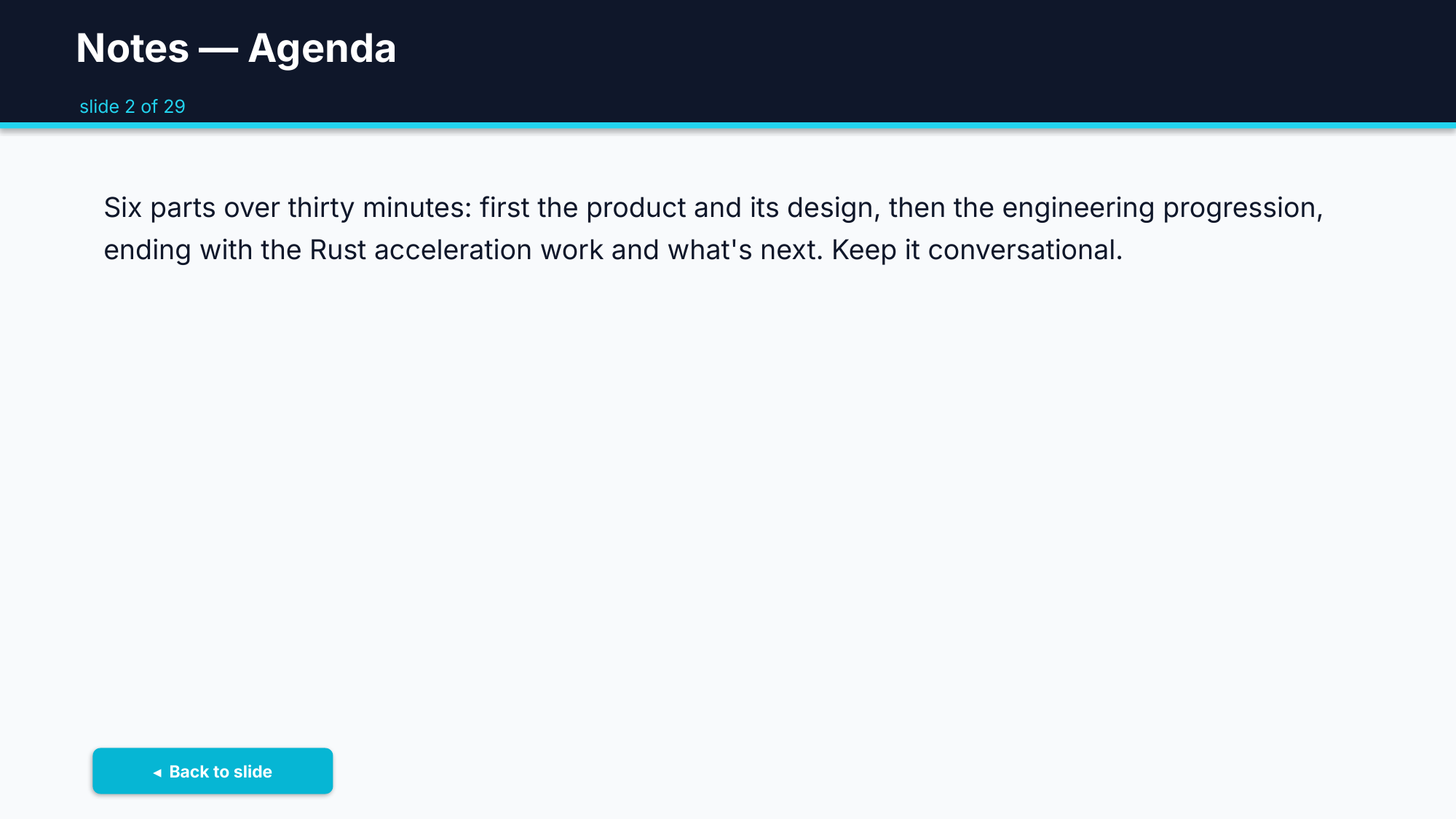

Notes — Agenda
slide 2 of 29

Six parts over thirty minutes: first the product and its design, then the engineering progression, ending with the Rust acceleration work and what's next. Keep it conversational.
◂  Back to slide